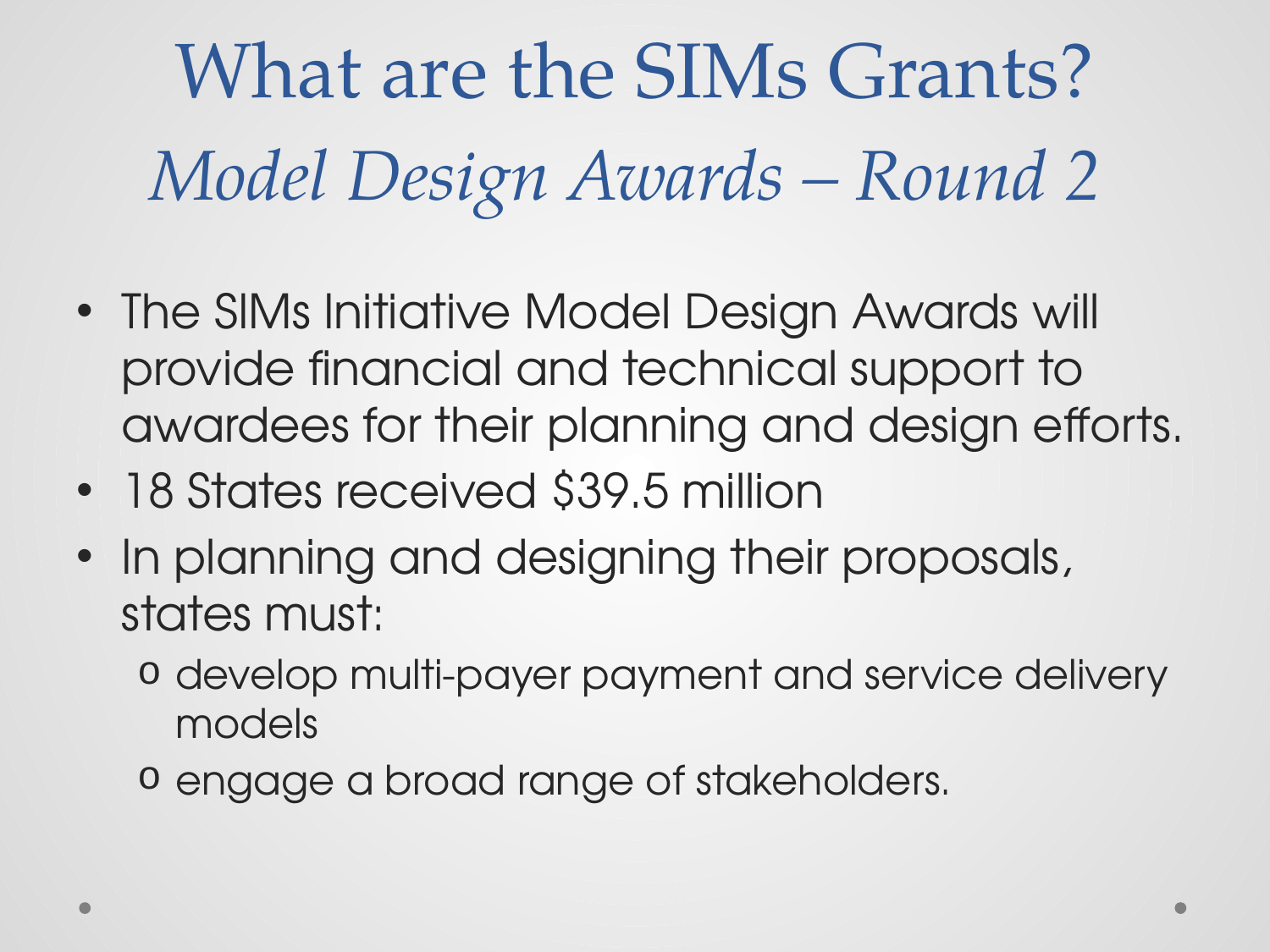

# What are the SIMs Grants? Model Design Awards – Round 2
The SIMs Initiative Model Design Awards will provide financial and technical support to awardees for their planning and design efforts.
18 States received $39.5 million
In planning and designing their proposals, states must:
develop multi-payer payment and service delivery models
engage a broad range of stakeholders.